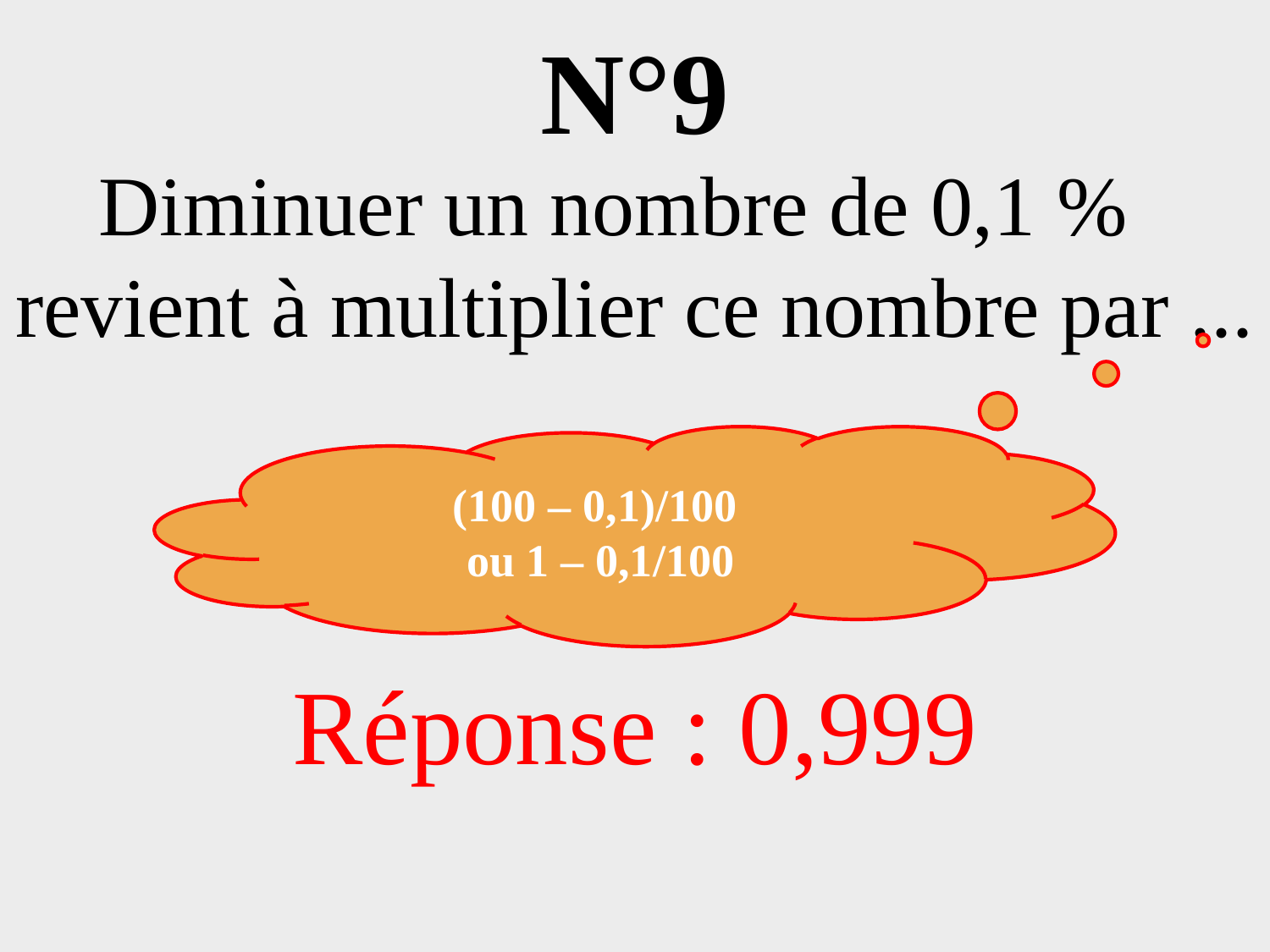

# N°9
Diminuer un nombre de 0,1 %
revient à multiplier ce nombre par ...

Réponse : 0,999

(100 – 0,1)/100
ou 1 – 0,1/100